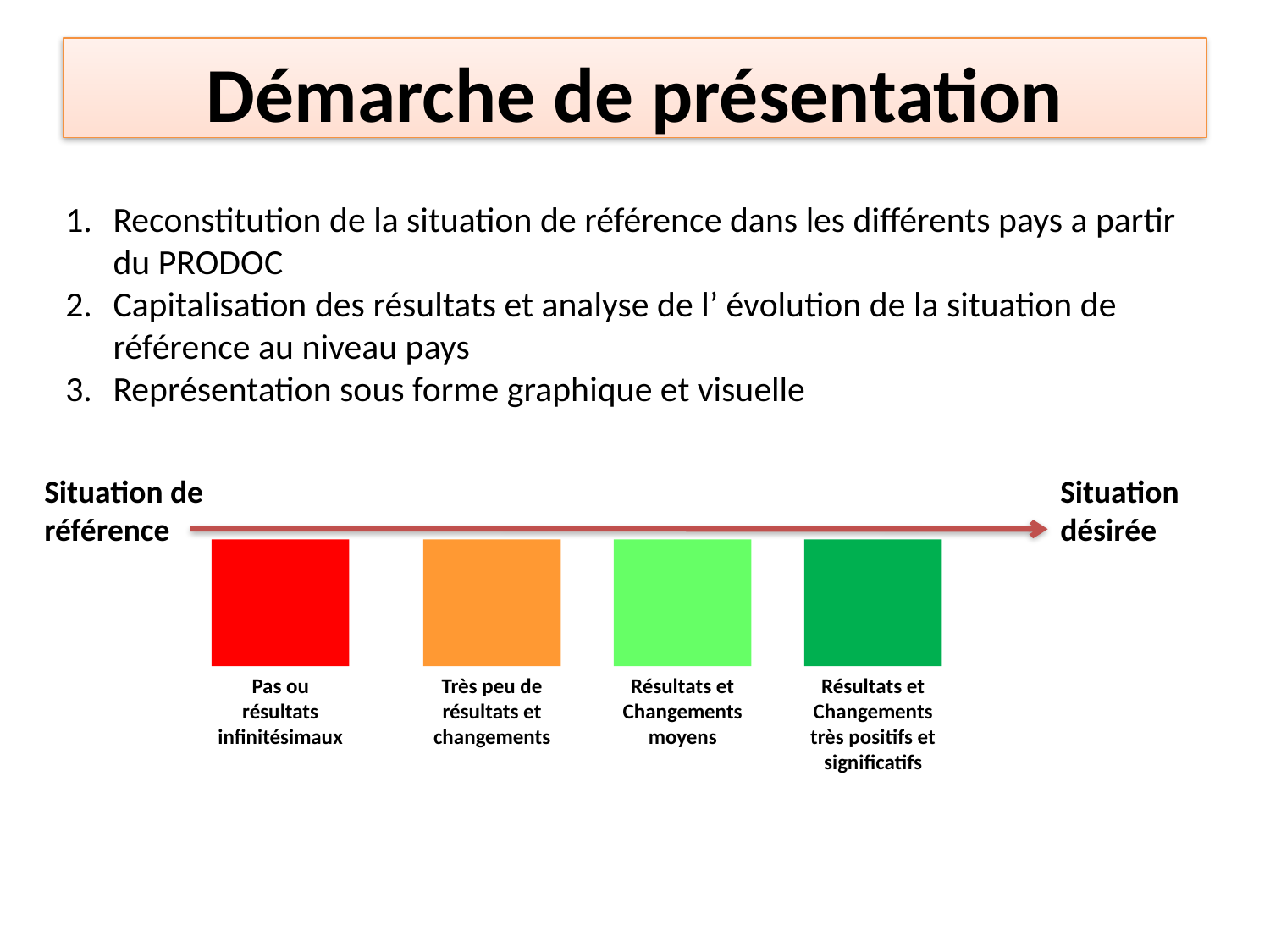

Démarche de présentation
Reconstitution de la situation de référence dans les différents pays a partir du PRODOC
Capitalisation des résultats et analyse de l’ évolution de la situation de référence au niveau pays
Représentation sous forme graphique et visuelle
Situation de référence
Situation désirée

Pas ou résultats infinitésimaux
Très peu de résultats et changements
Résultats et Changements moyens
Résultats et Changements très positifs et significatifs